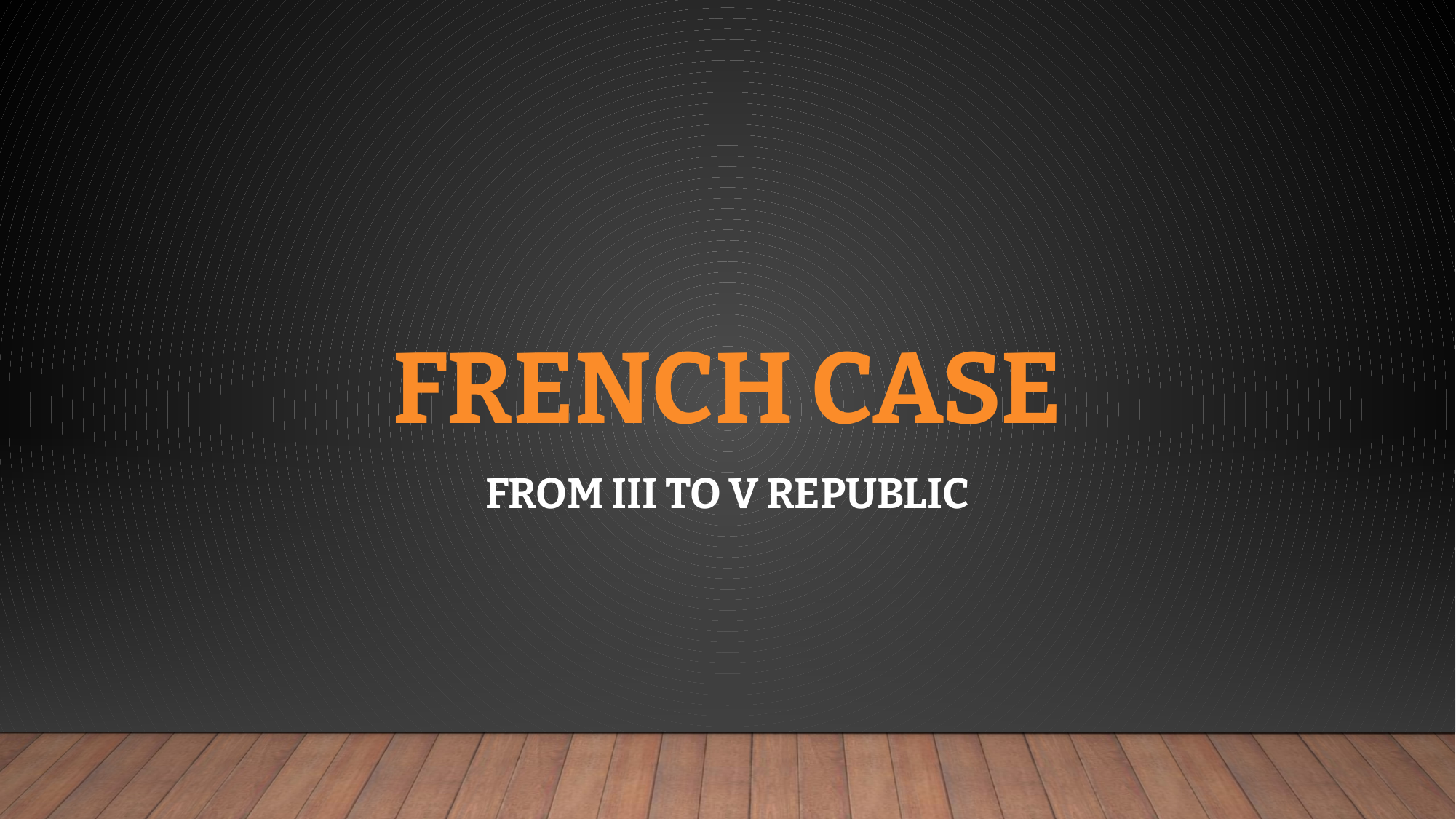

# FRENCH CASE
FROM iii TO v REPUBLIC